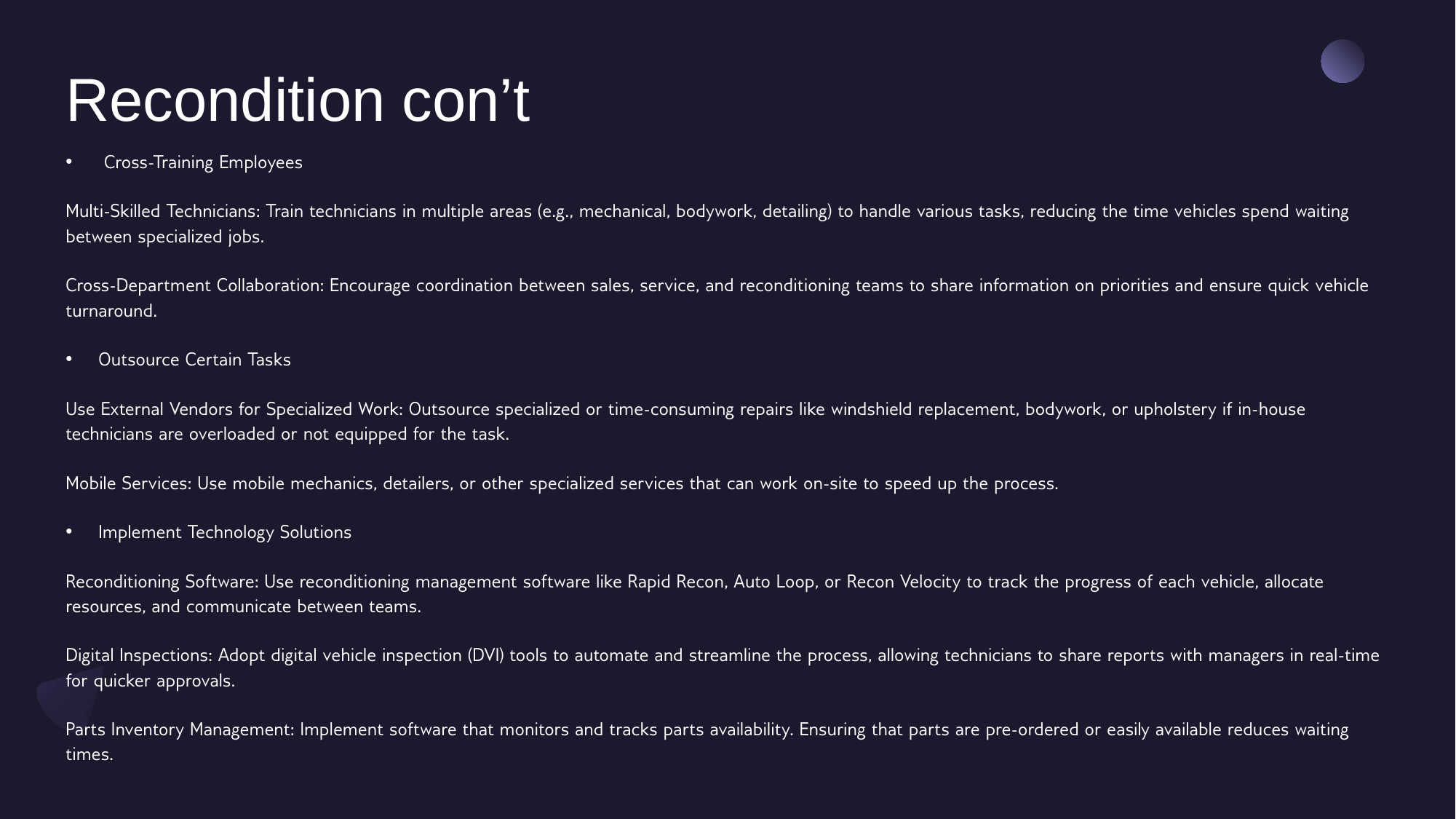

# Recondition con’t
 Cross-Training Employees
Multi-Skilled Technicians: Train technicians in multiple areas (e.g., mechanical, bodywork, detailing) to handle various tasks, reducing the time vehicles spend waiting between specialized jobs.
Cross-Department Collaboration: Encourage coordination between sales, service, and reconditioning teams to share information on priorities and ensure quick vehicle turnaround.
Outsource Certain Tasks
Use External Vendors for Specialized Work: Outsource specialized or time-consuming repairs like windshield replacement, bodywork, or upholstery if in-house technicians are overloaded or not equipped for the task.
Mobile Services: Use mobile mechanics, detailers, or other specialized services that can work on-site to speed up the process.
Implement Technology Solutions
Reconditioning Software: Use reconditioning management software like Rapid Recon, Auto Loop, or Recon Velocity to track the progress of each vehicle, allocate resources, and communicate between teams.
Digital Inspections: Adopt digital vehicle inspection (DVI) tools to automate and streamline the process, allowing technicians to share reports with managers in real-time for quicker approvals.
Parts Inventory Management: Implement software that monitors and tracks parts availability. Ensuring that parts are pre-ordered or easily available reduces waiting times.